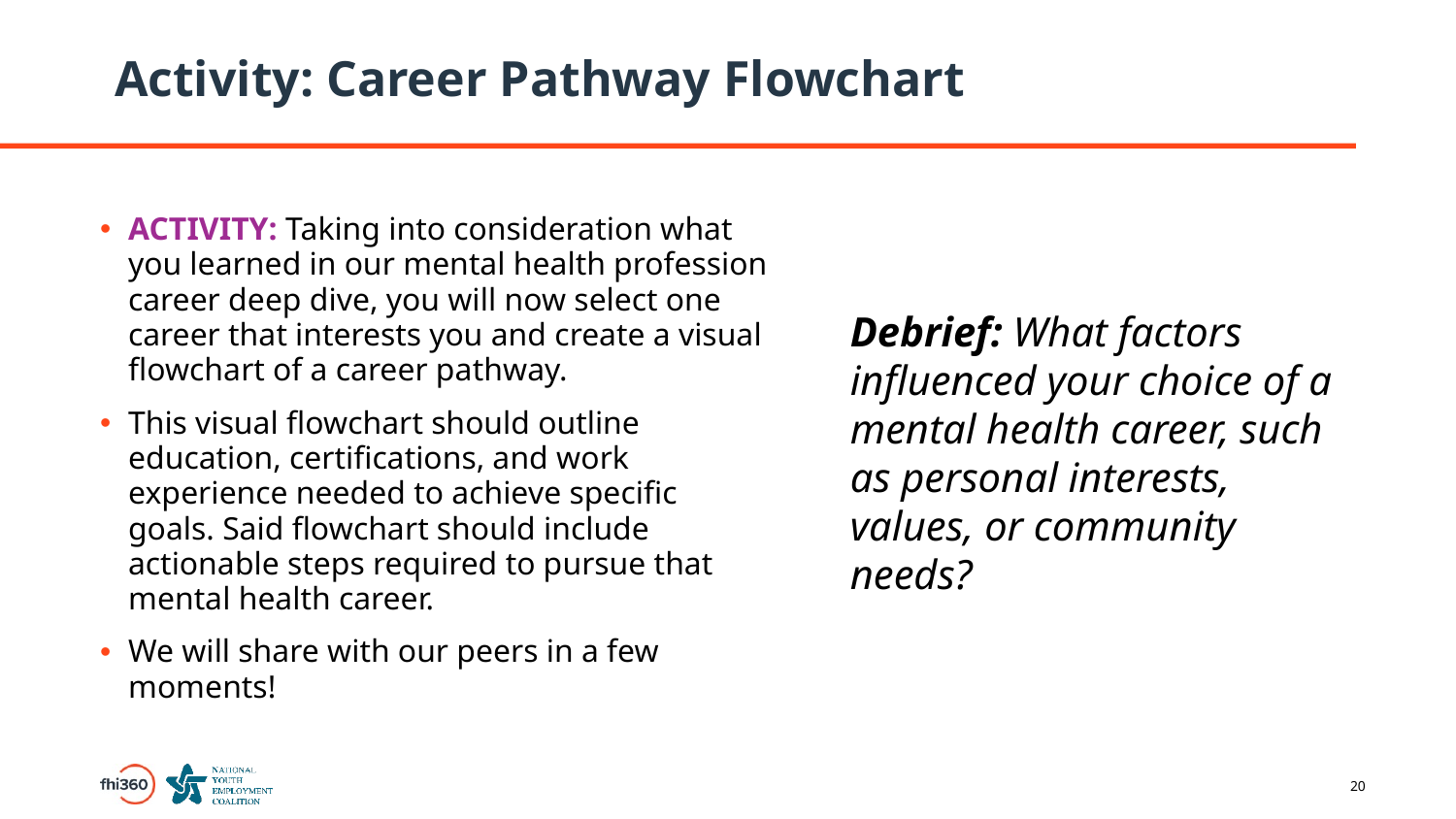

# Activity: Career Pathway Flowchart
ACTIVITY: Taking into consideration what you learned in our mental health profession career deep dive, you will now select one career that interests you and create a visual flowchart of a career pathway.
This visual flowchart should outline education, certifications, and work experience needed to achieve specific goals. Said flowchart should include actionable steps required to pursue that mental health career.
We will share with our peers in a few moments!

Debrief: What factors influenced your choice of a mental health career, such as personal interests, values, or community needs?